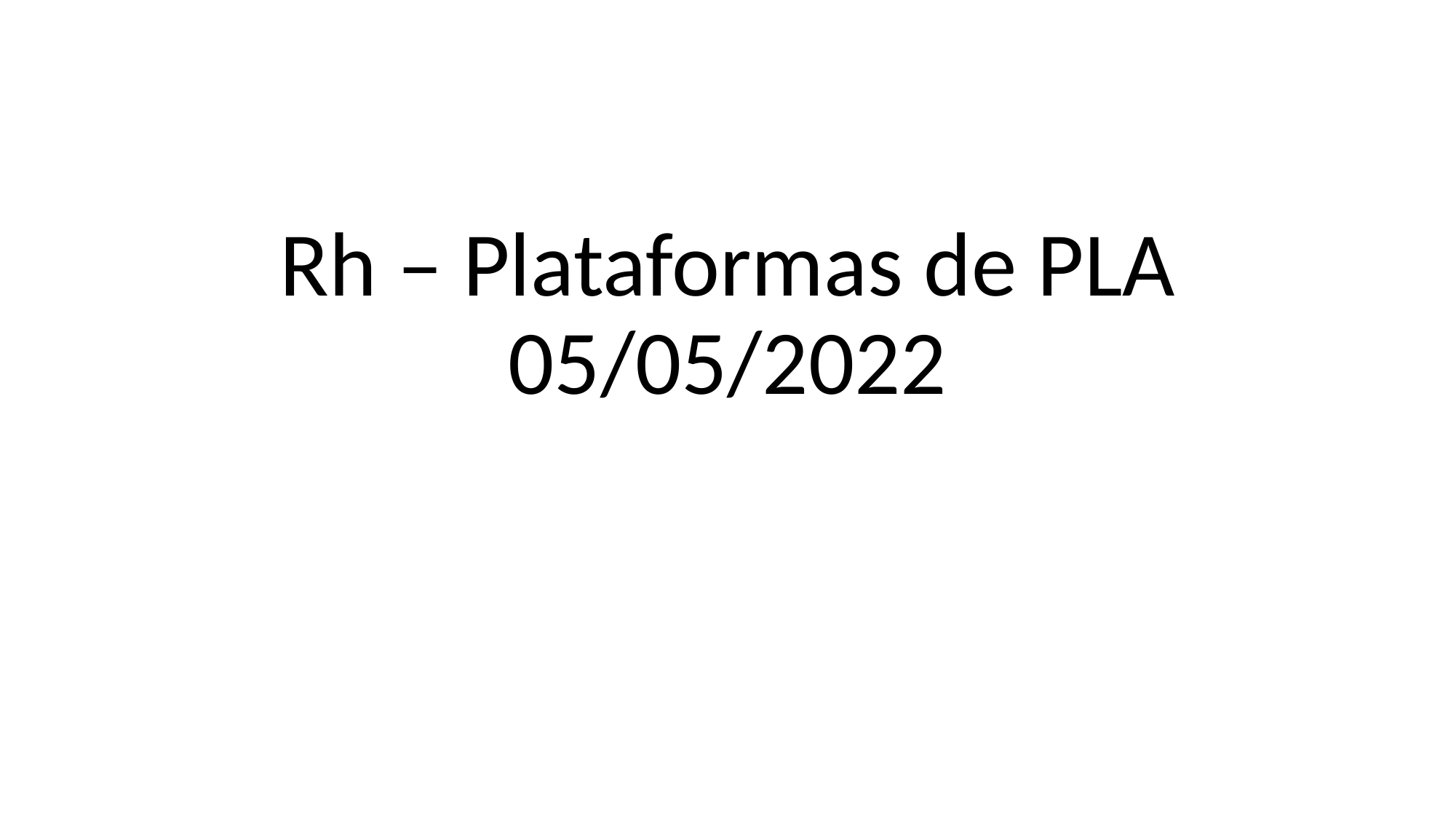

# Rh – Plataformas de PLA 05/05/2022